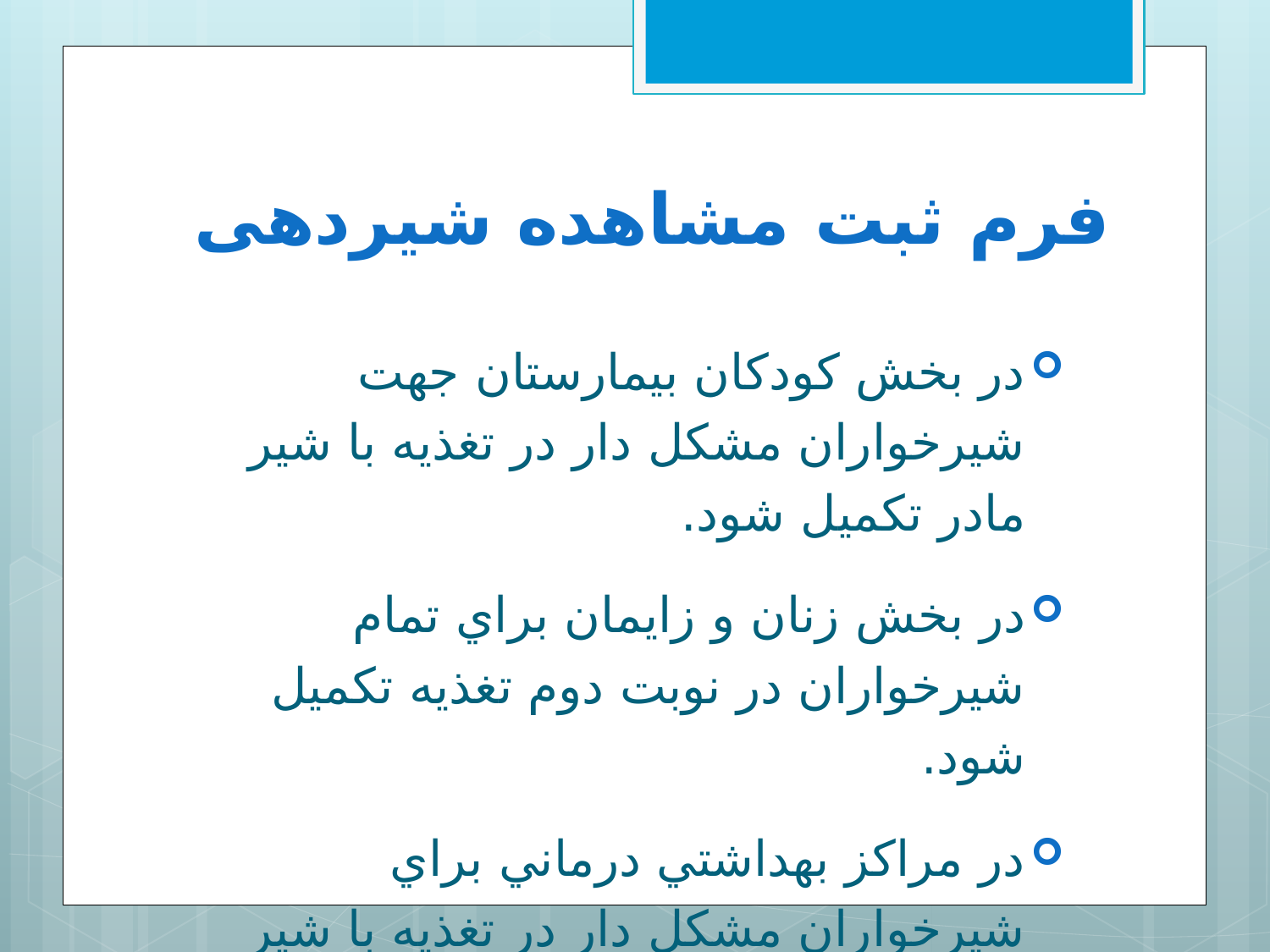

# فرم ثبت مشاهده شیردهی
در بخش كودكان بيمارستان جهت شيرخواران مشكل دار در تغذيه با شير مادر تكميل شود.
در بخش زنان و زايمان براي تمام شيرخواران در نوبت دوم تغذيه تكميل شود.
در مراكز بهداشتي درماني براي شيرخواران مشكل دار در تغذيه با شير مادر تكميل شود.